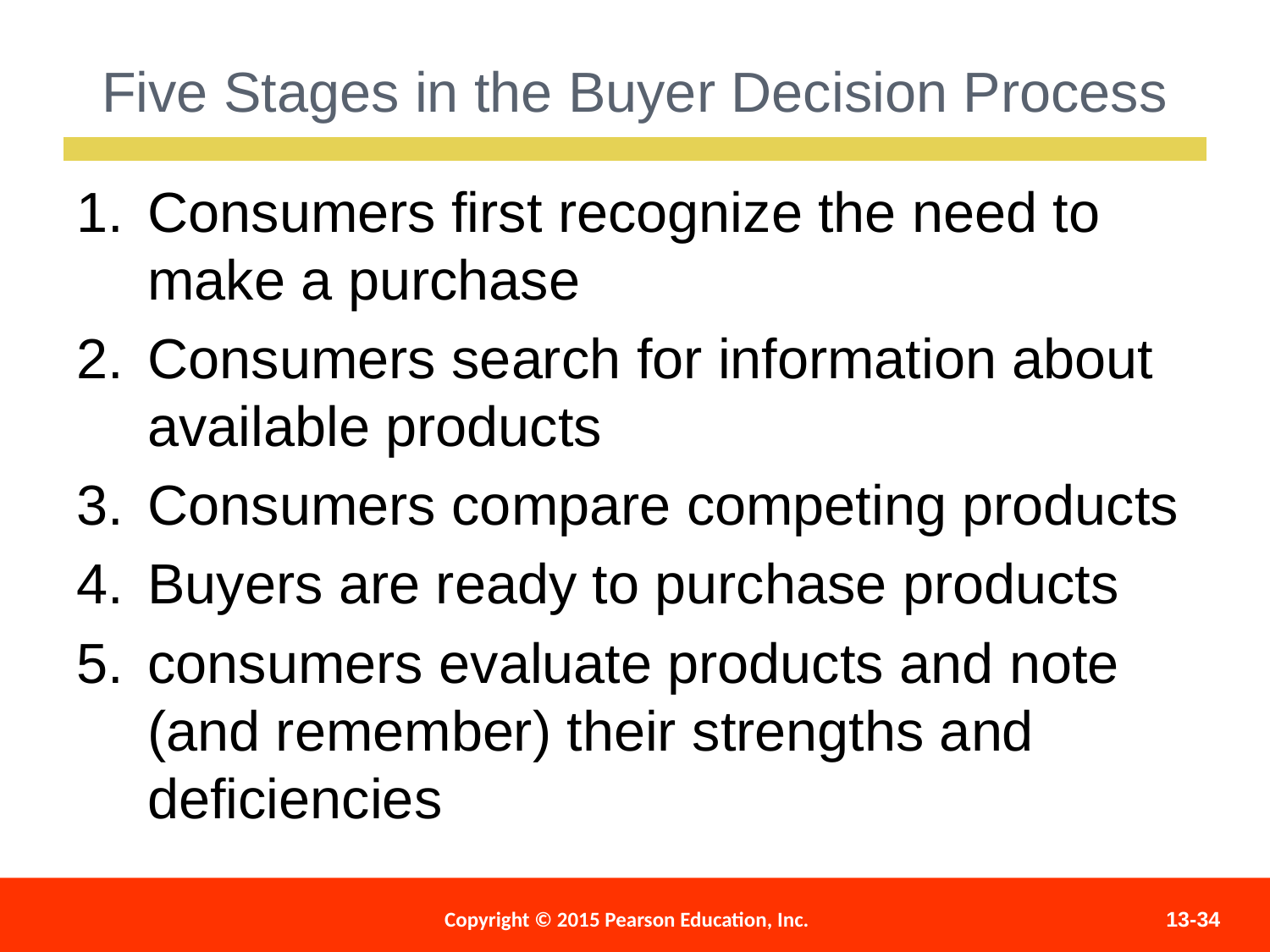

Five Stages in the Buyer Decision Process
Consumers first recognize the need to make a purchase
Consumers search for information about available products
Consumers compare competing products
Buyers are ready to purchase products
consumers evaluate products and note (and remember) their strengths and deficiencies